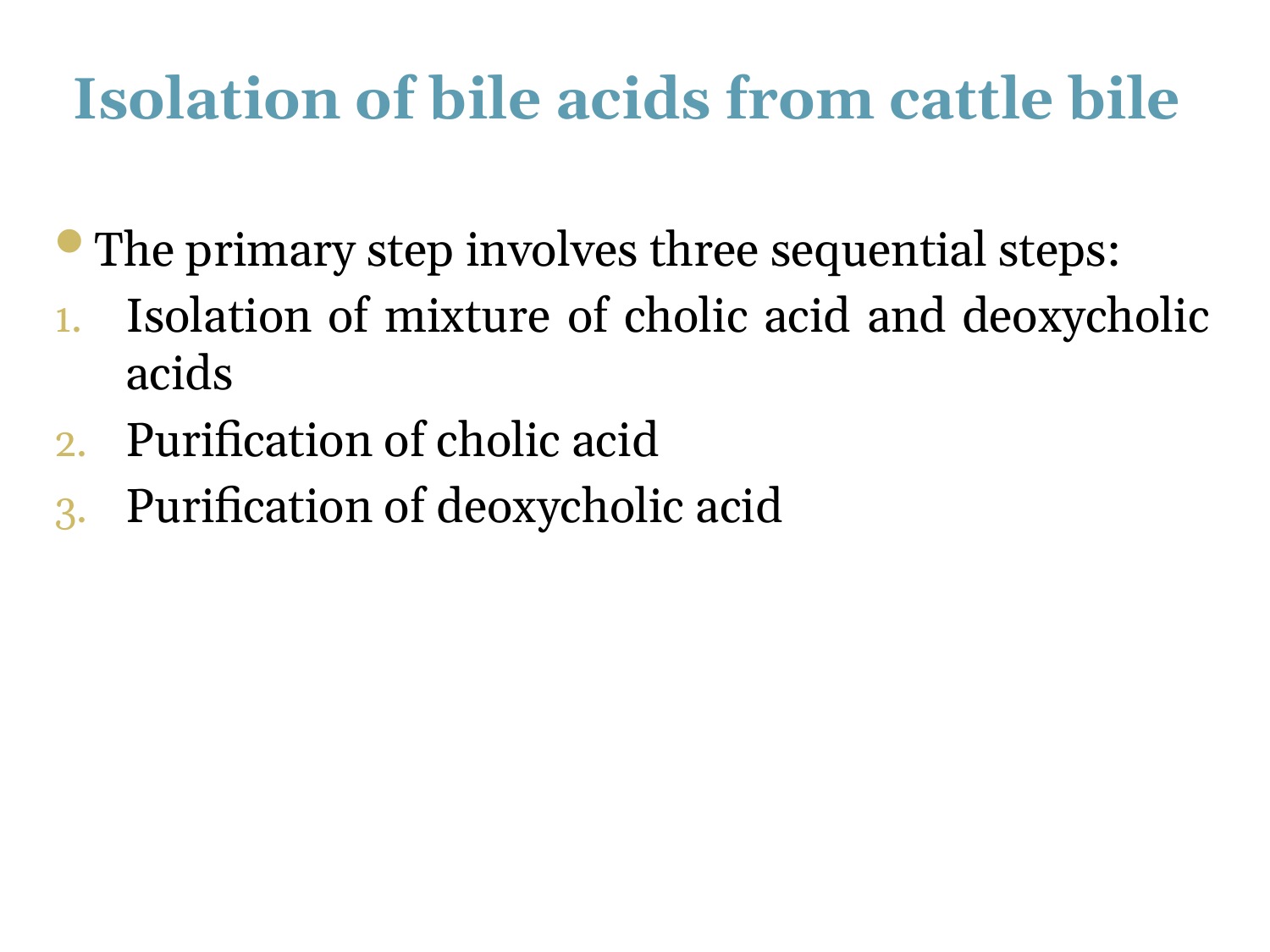

# Isolation of bile acids from cattle bile
14
The primary step involves three sequential steps:
Isolation of mixture of cholic acid and deoxycholic acids
Purification of cholic acid
Purification of deoxycholic acid